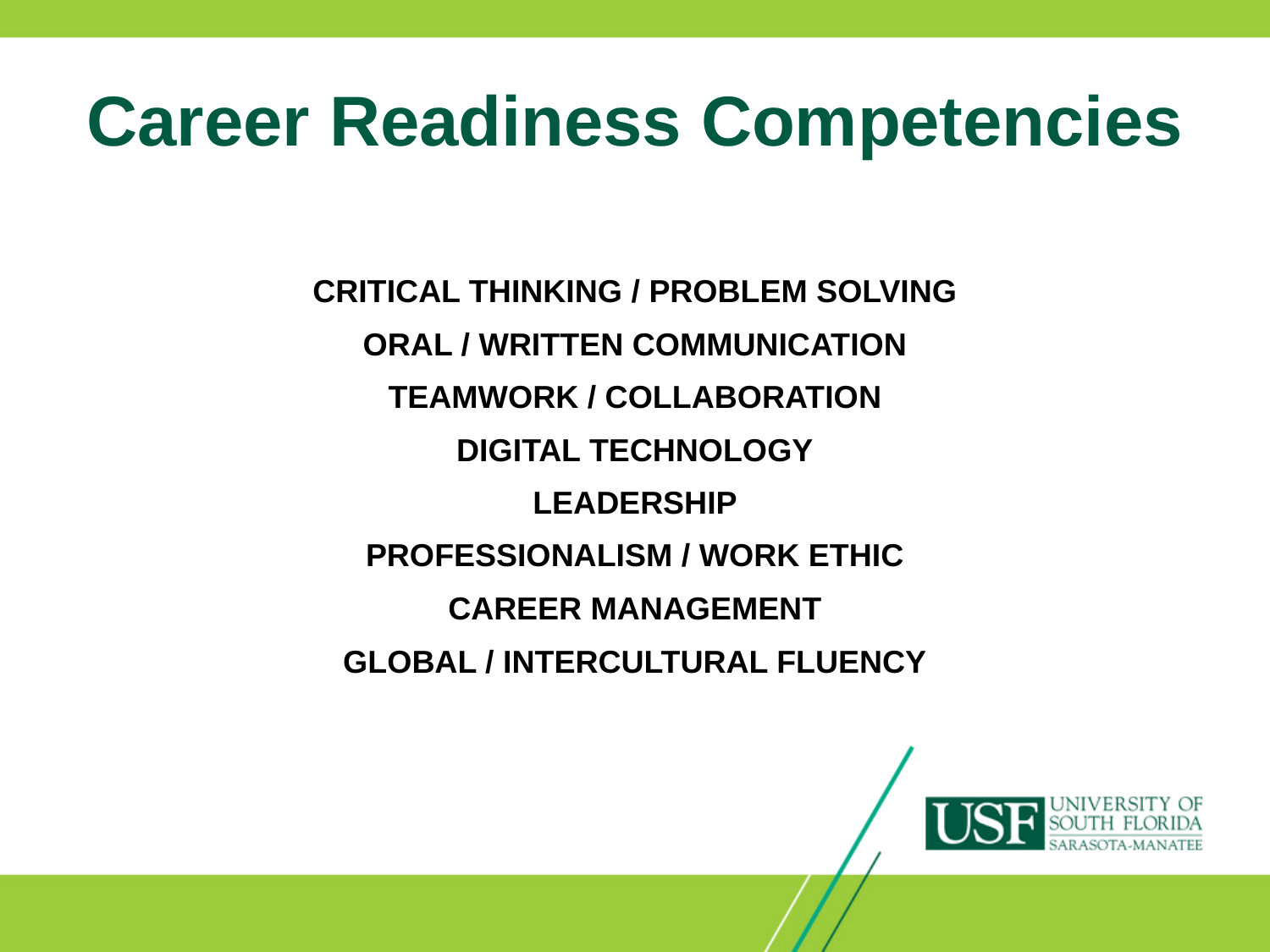

# Career Readiness Competencies
CRITICAL THINKING / PROBLEM SOLVING
ORAL / WRITTEN COMMUNICATION
TEAMWORK / COLLABORATION
DIGITAL TECHNOLOGY
LEADERSHIP
PROFESSIONALISM / WORK ETHIC
CAREER MANAGEMENT
GLOBAL / INTERCULTURAL FLUENCY